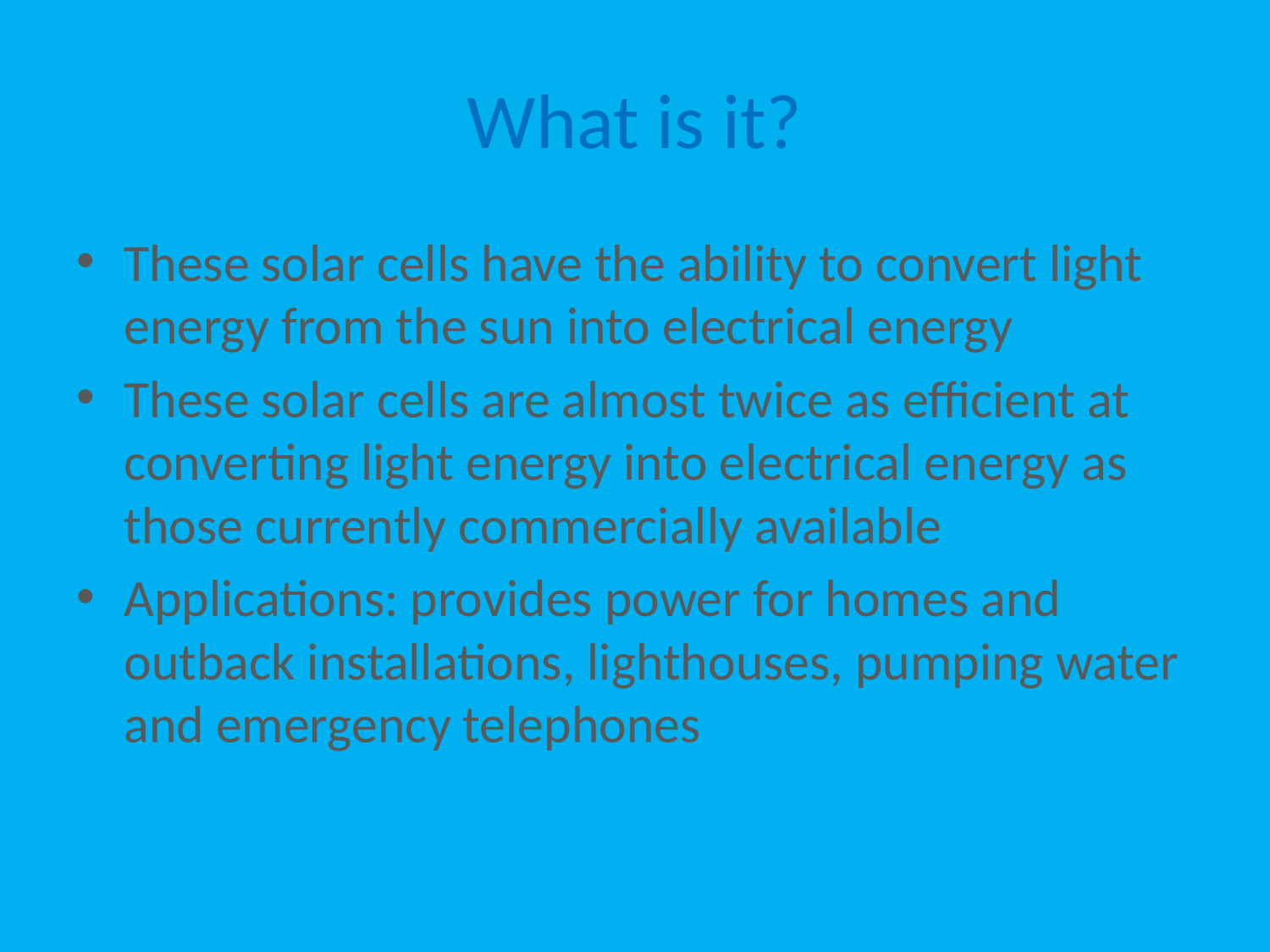

# What is it?
These solar cells have the ability to convert light energy from the sun into electrical energy
These solar cells are almost twice as efficient at converting light energy into electrical energy as those currently commercially available
Applications: provides power for homes and outback installations, lighthouses, pumping water and emergency telephones